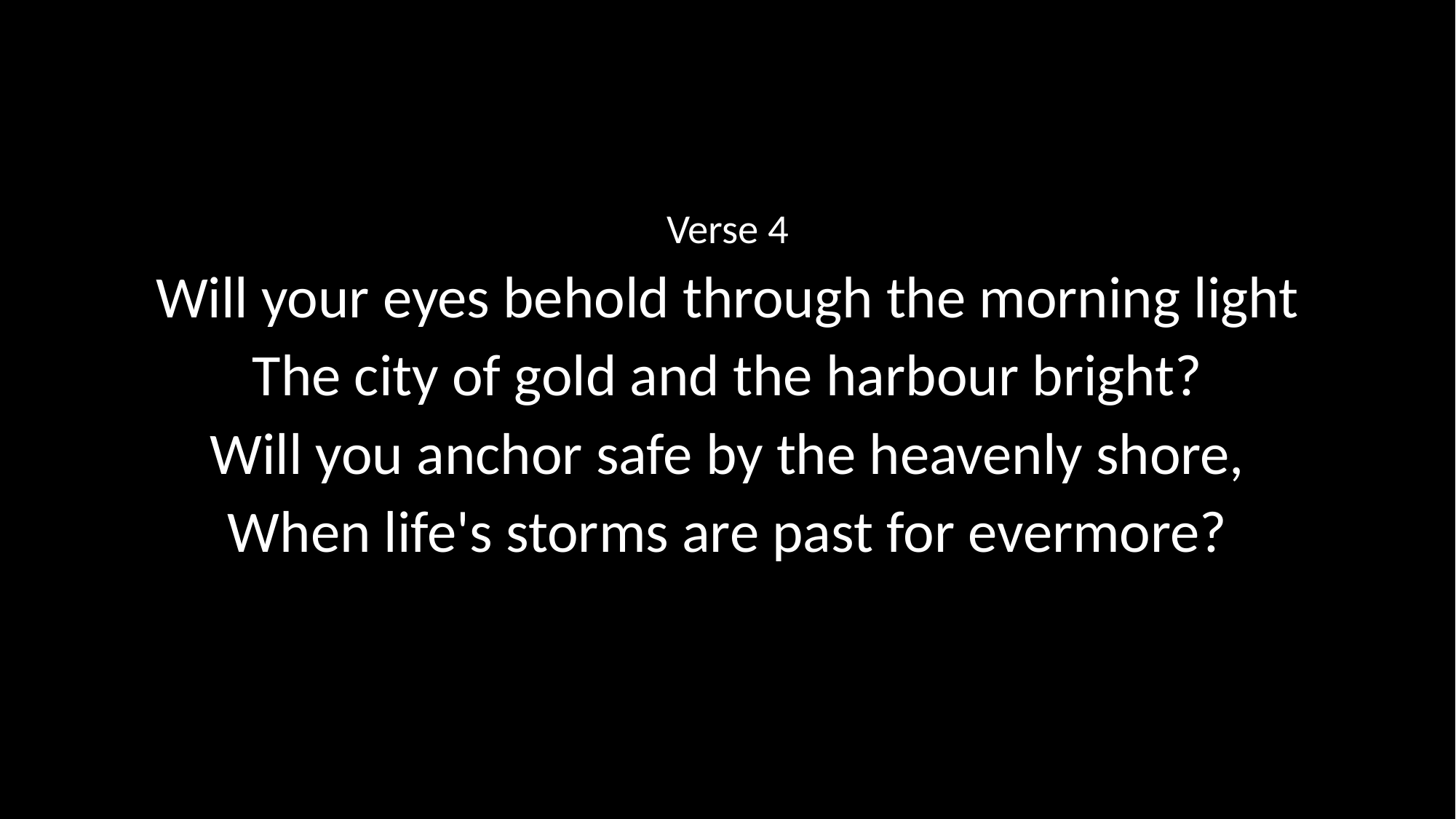

Verse 4
Will your eyes behold through the morning light
The city of gold and the harbour bright?
Will you anchor safe by the heavenly shore,
When life's storms are past for evermore?